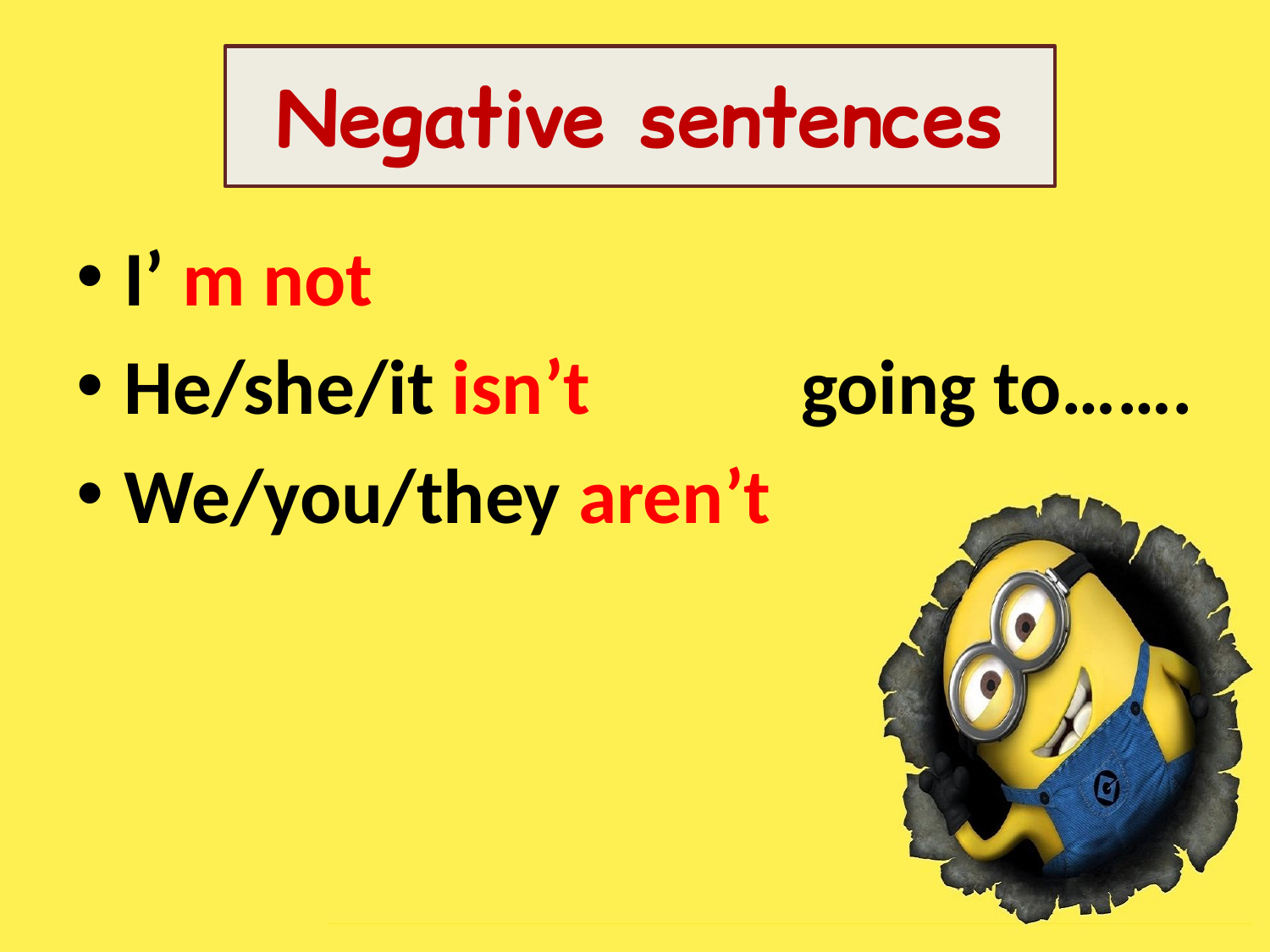

Negative sentences
I’ m not
He/she/it isn’t            going to…….
We/you/they aren’t